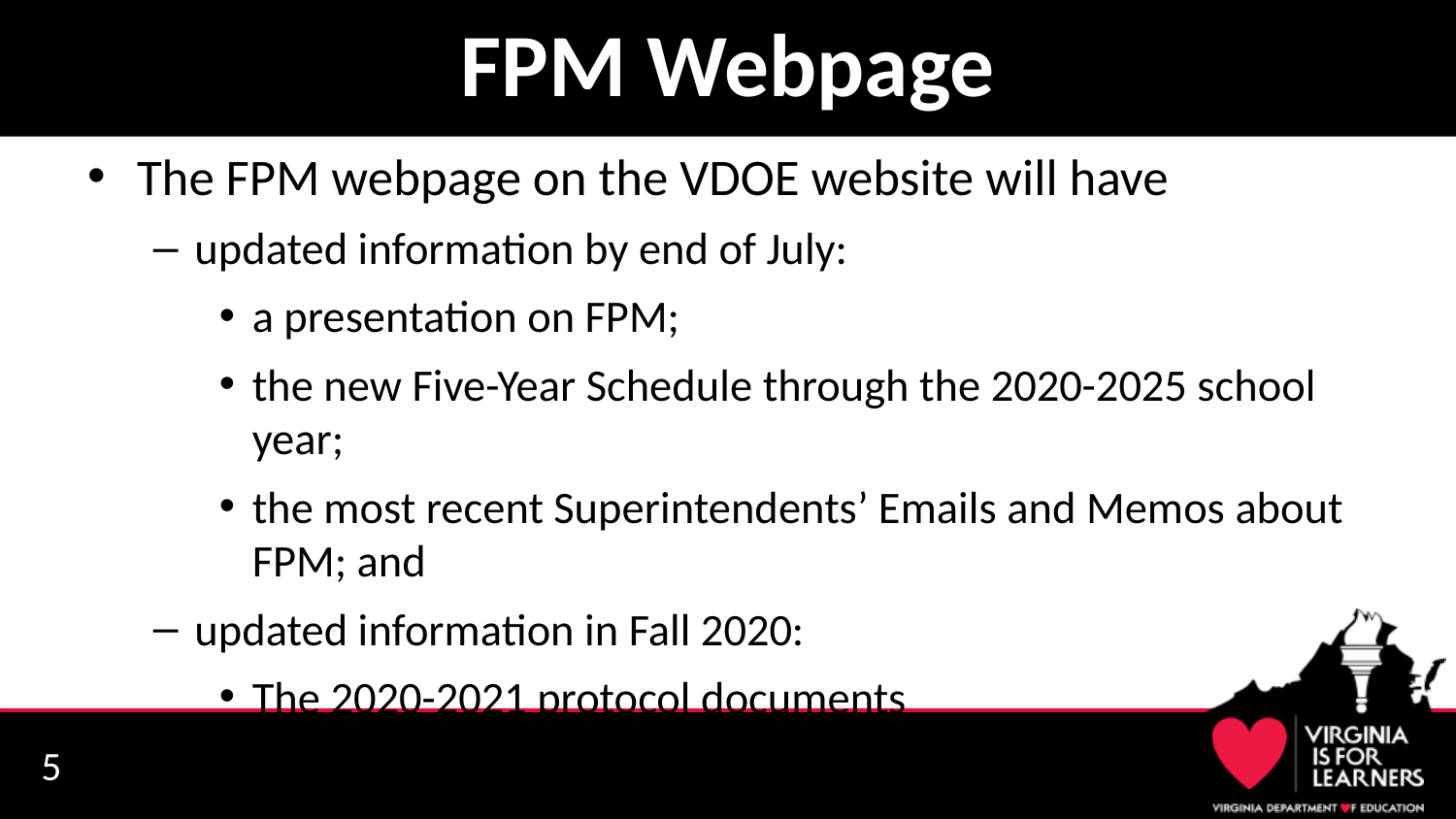

# FPM Webpage
The FPM webpage on the VDOE website will have
updated information by end of July:
a presentation on FPM;
the new Five-Year Schedule through the 2020-2025 school year;
the most recent Superintendents’ Emails and Memos about FPM; and
updated information in Fall 2020:
The 2020-2021 protocol documents